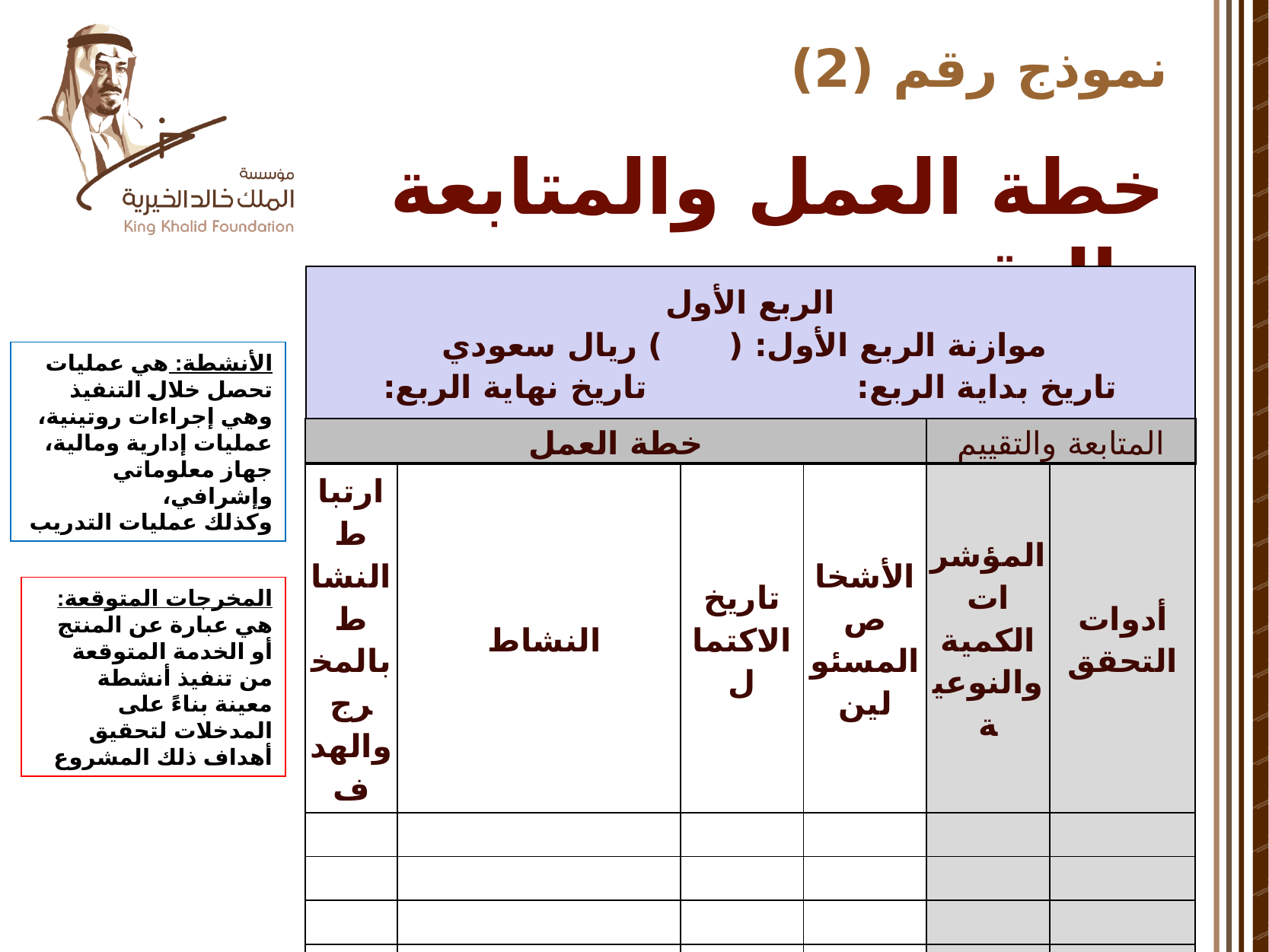

نموذج رقم (2)

|  |
| --- |
خطة العمل والمتابعة والتقييم
|  |
| --- |
| الربع الأول موازنة الربع الأول: ( ) ريال سعودي تاريخ بداية الربع: تاريخ نهاية الربع: |  |  |  |  |  |
| --- | --- | --- | --- | --- | --- |
| خطة العمل |  |  |  | المتابعة والتقييم |  |
| ارتباط النشاط بالمخرج والهدف | النشاط | تاريخ الاكتمال | الأشخاص المسئولين | المؤشرات الكمية والنوعية | أدوات التحقق |
|  |  |  |  |  |  |
|  |  |  |  |  |  |
|  |  |  |  |  |  |
|  |  |  |  |  |  |
|  |  |  |  |  |  |
الأنشطة: هي عمليات تحصل خلال التنفيذ وهي إجراءات روتينية، عمليات إدارية ومالية، جهاز معلوماتي وإشرافي،
وكذلك عمليات التدريب
|  |
| --- |
المخرجات المتوقعة: هي عبارة عن المنتج أو الخدمة المتوقعة من تنفيذ أنشطة معينة بناءً على المدخلات لتحقيق أهداف ذلك المشروع